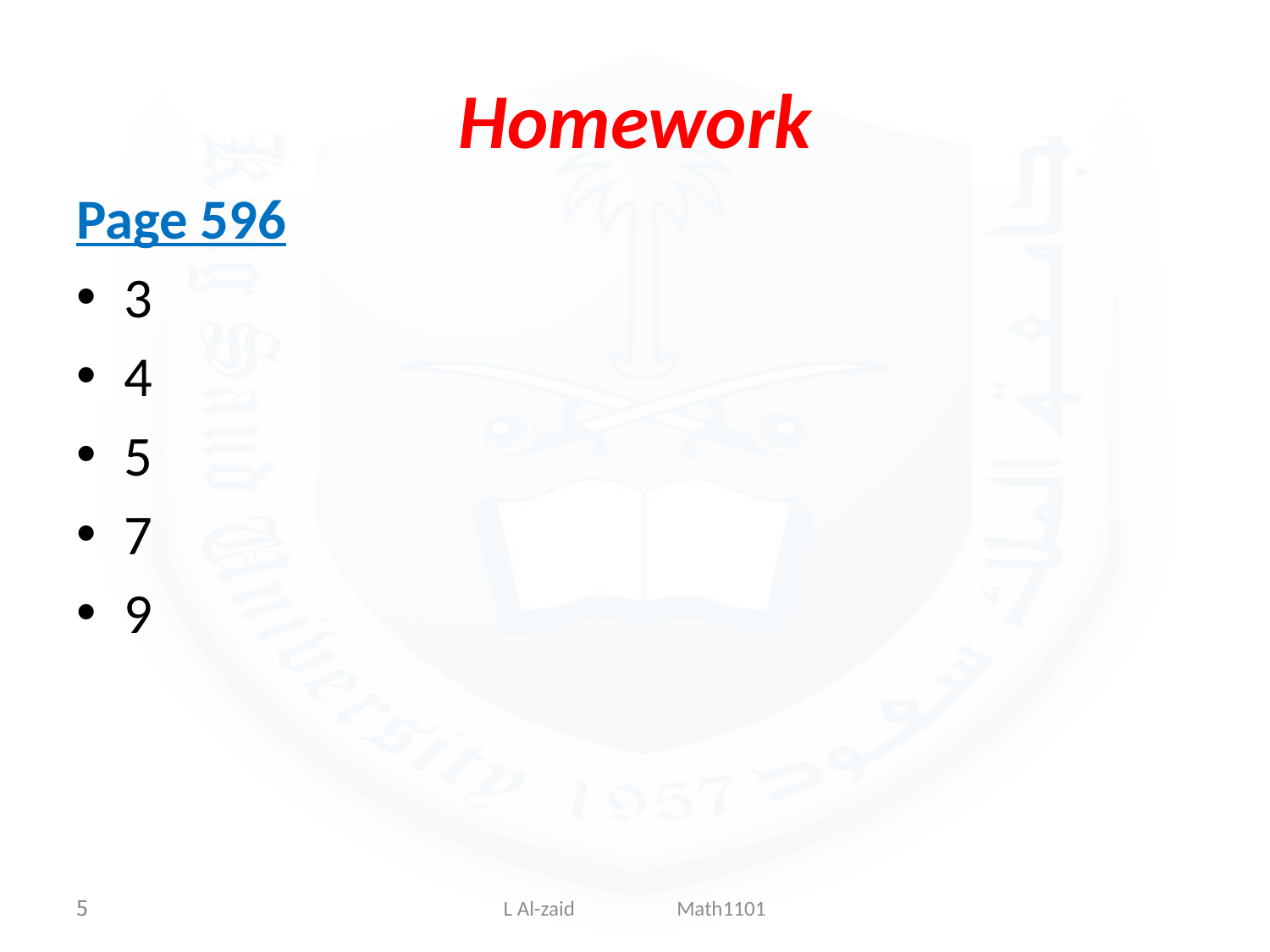

# Homework
Page 596
3
4
5
7
9
5
L Al-zaid                     Math1101